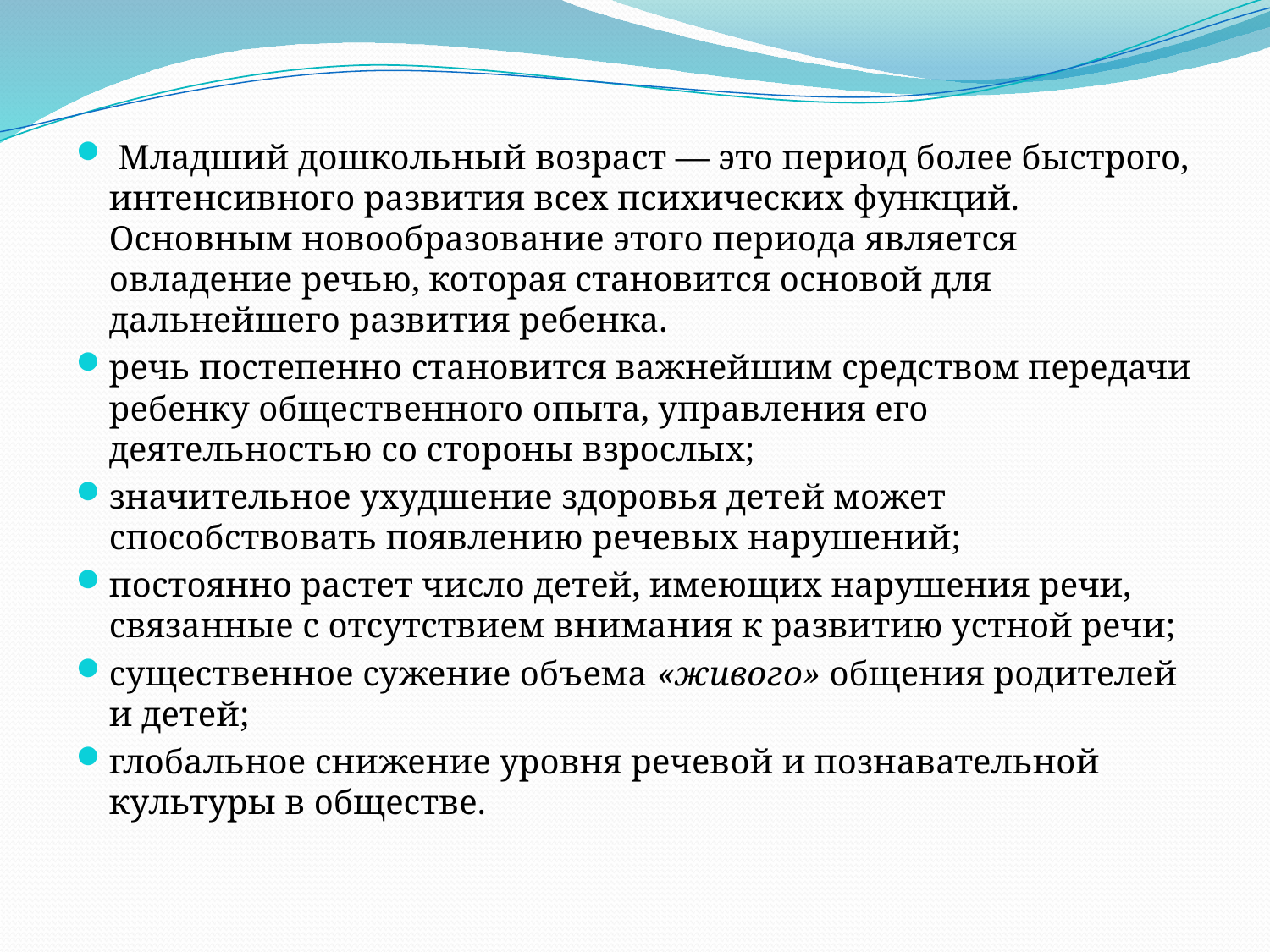

#
 Младший дошкольный возраст — это период более быстрого, интенсивного развития всех психических функций. Основным новообразование этого периода является овладение речью, которая становится основой для дальнейшего развития ребенка.
речь постепенно становится важнейшим средством передачи ребенку общественного опыта, управления его деятельностью со стороны взрослых;
значительное ухудшение здоровья детей может способствовать появлению речевых нарушений;
постоянно растет число детей, имеющих нарушения речи, связанные с отсутствием внимания к развитию устной речи;
существенное сужение объема «живого» общения родителей и детей;
глобальное снижение уровня речевой и познавательной культуры в обществе.